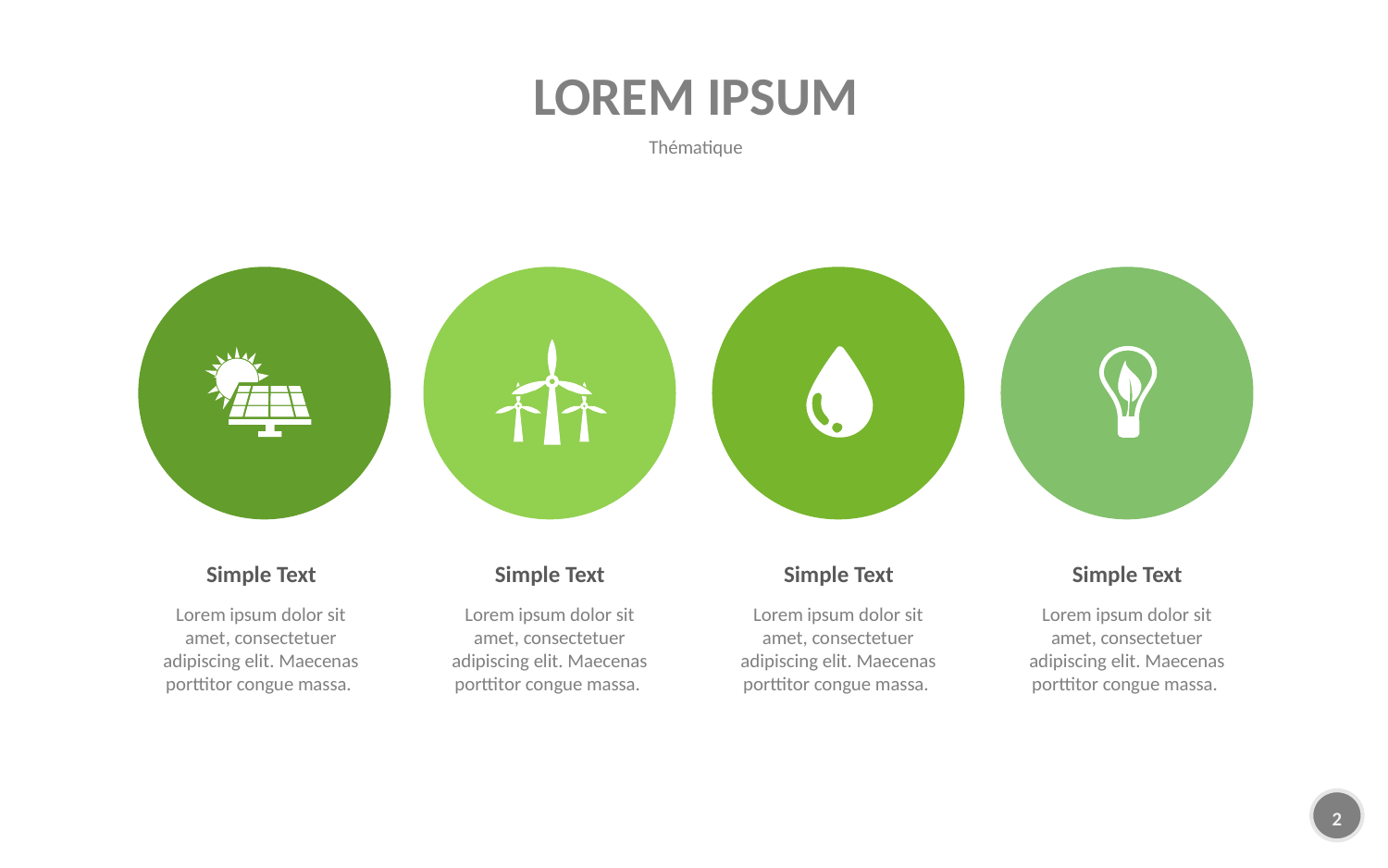

# LOREM IPSUM
Thématique

Simple Text
Lorem ipsum dolor sit amet, consectetuer adipiscing elit. Maecenas porttitor congue massa.
Simple Text
Lorem ipsum dolor sit amet, consectetuer adipiscing elit. Maecenas porttitor congue massa.
Simple Text
Lorem ipsum dolor sit amet, consectetuer adipiscing elit. Maecenas porttitor congue massa.
Simple Text
Lorem ipsum dolor sit amet, consectetuer adipiscing elit. Maecenas porttitor congue massa.
2